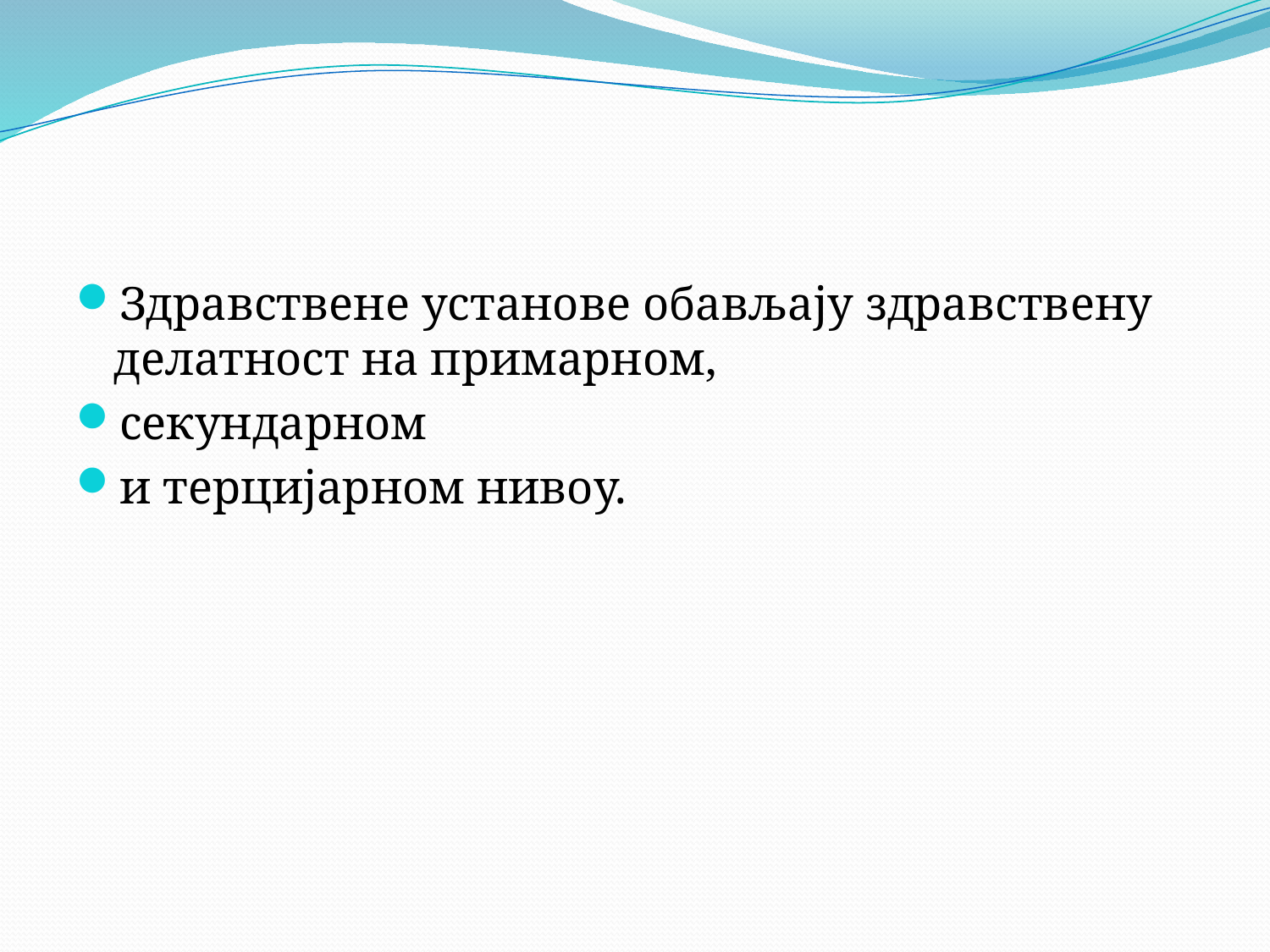

#
Здравствене установе обављају здравствену делатност на примарном,
секундарном
и терцијарном нивоу.